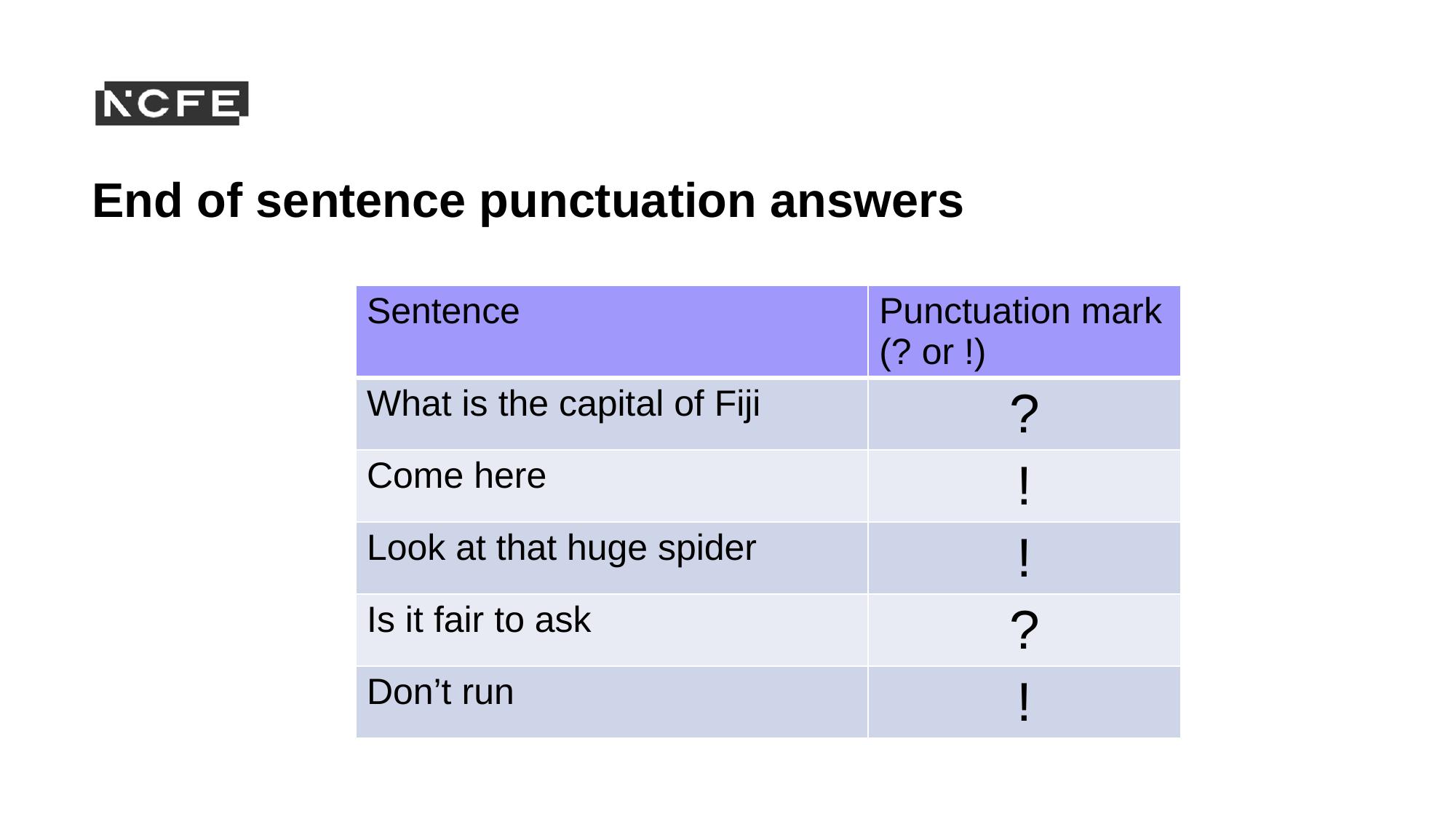

# End of sentence punctuation answers
| Sentence | Punctuation mark (? or !) |
| --- | --- |
| What is the capital of Fiji | ? |
| Come here | ! |
| Look at that huge spider | ! |
| Is it fair to ask | ? |
| Don’t run | ! |